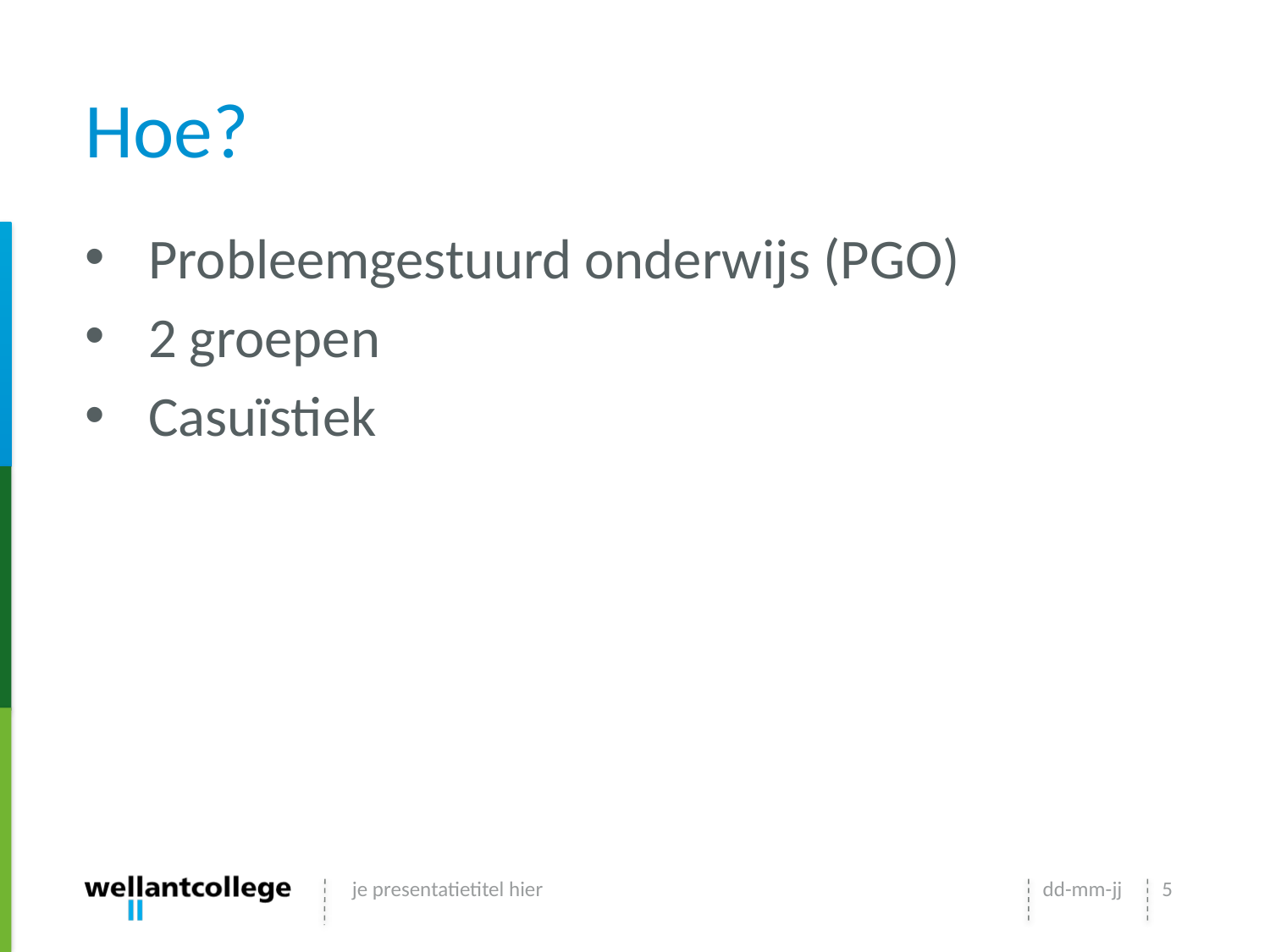

# Hoe?
Probleemgestuurd onderwijs (PGO)
2 groepen
Casuïstiek

je presentatietitel hier
dd-mm-jj
5